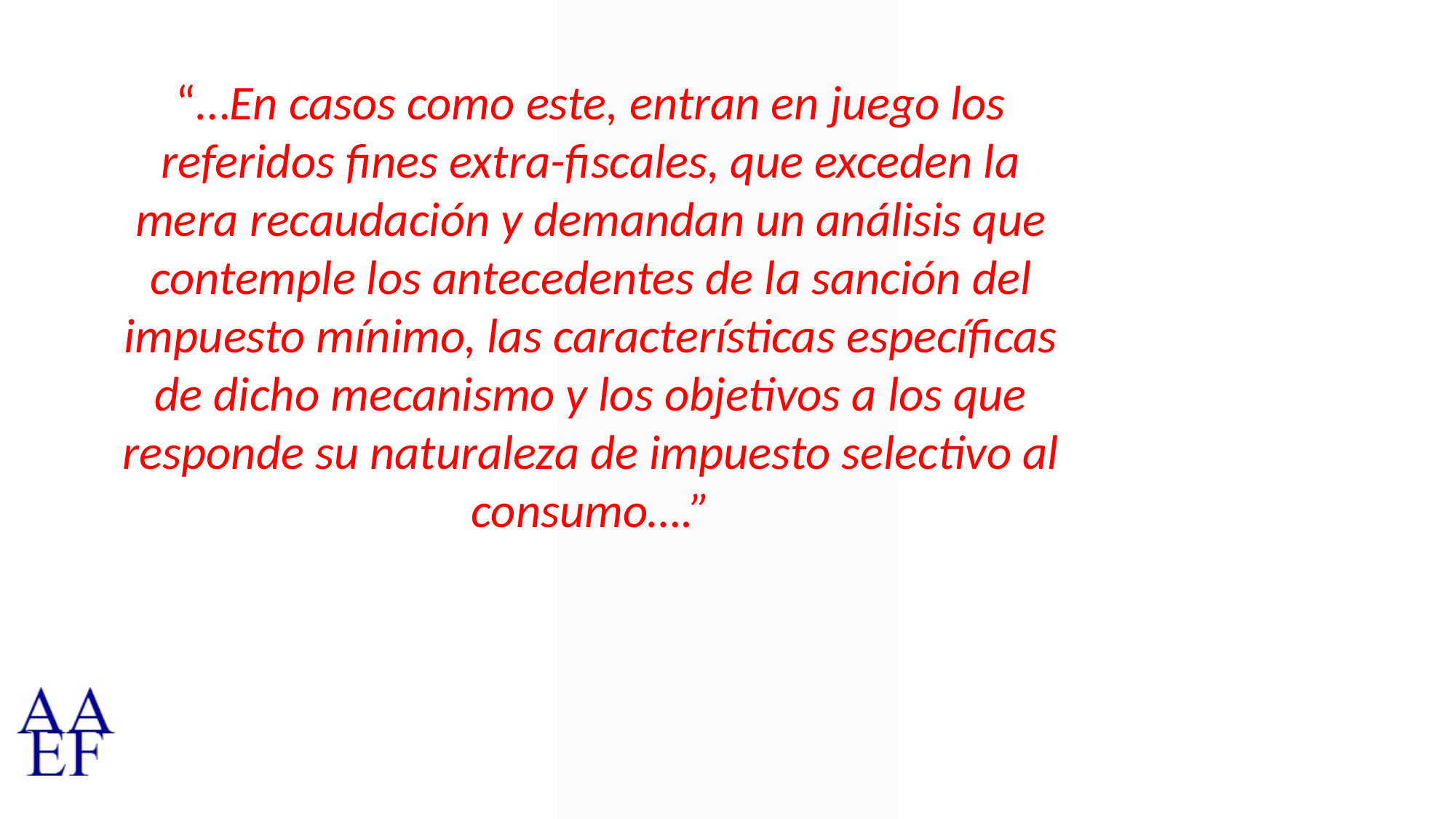

“…En casos como este, entran en juego los referidos fines extra-fiscales, que exceden la mera recaudación y demandan un análisis que contemple los antecedentes de la sanción del impuesto mínimo, las características específicas de dicho mecanismo y los objetivos a los que responde su naturaleza de impuesto selectivo al consumo….”